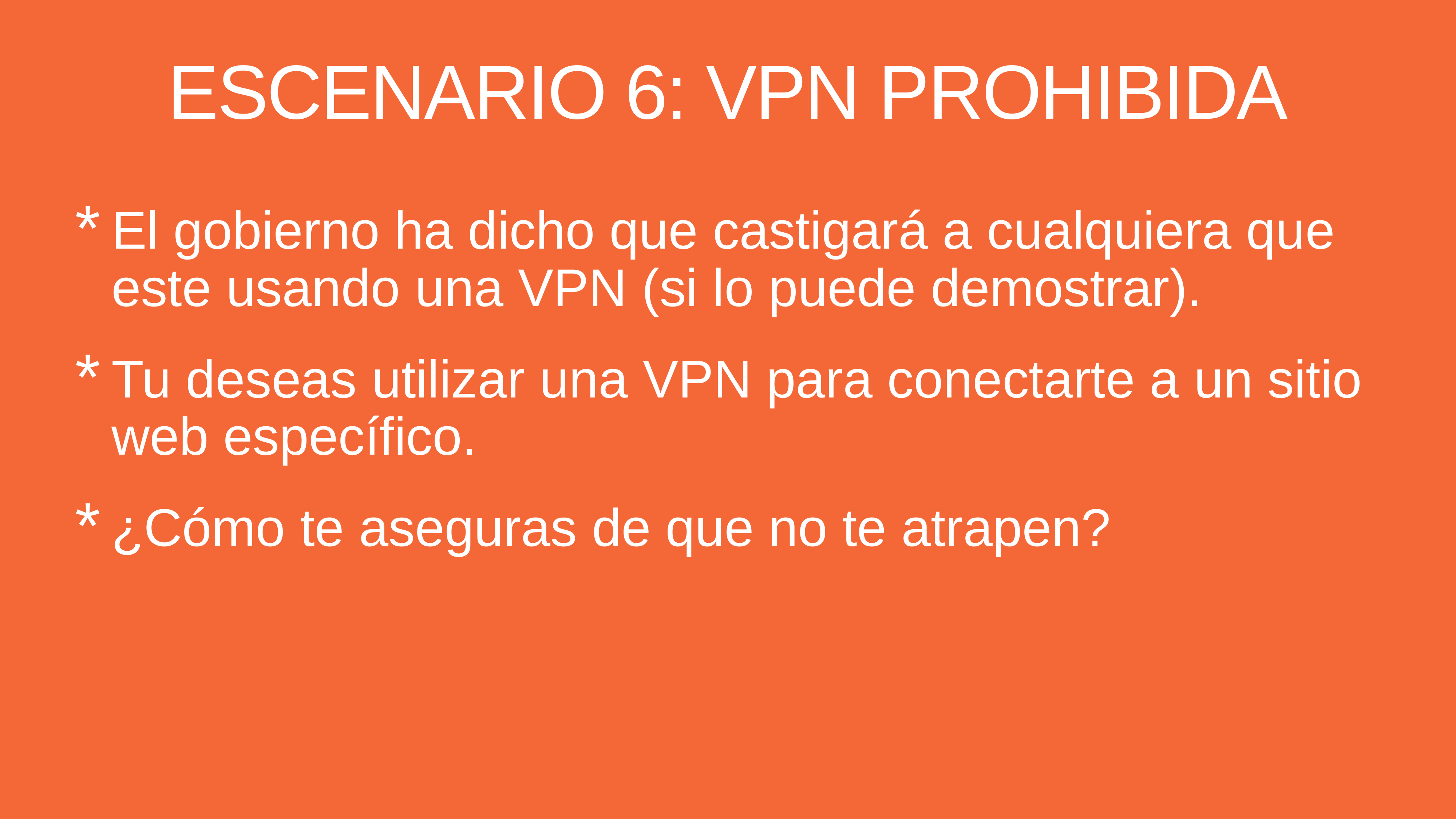

# eScenario 6: VPN prohibida
El gobierno ha dicho que castigará a cualquiera que este usando una VPN (si lo puede demostrar).
Tu deseas utilizar una VPN para conectarte a un sitio web específico.
¿Cómo te aseguras de que no te atrapen?